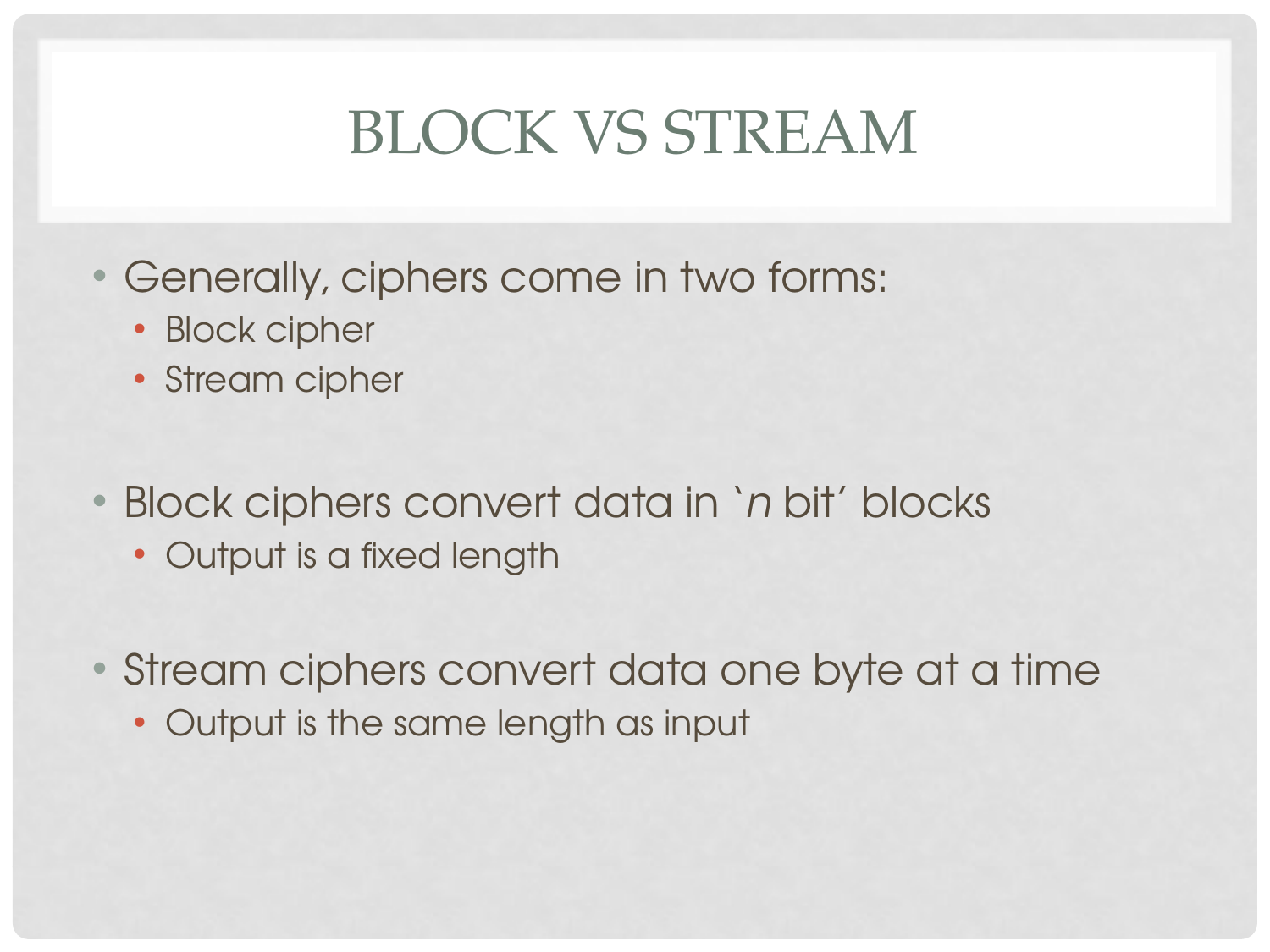

# Block vs stream
Generally, ciphers come in two forms:
Block cipher
Stream cipher

Block ciphers convert data in ‘n bit’ blocks
Output is a fixed length

Stream ciphers convert data one byte at a time
Output is the same length as input